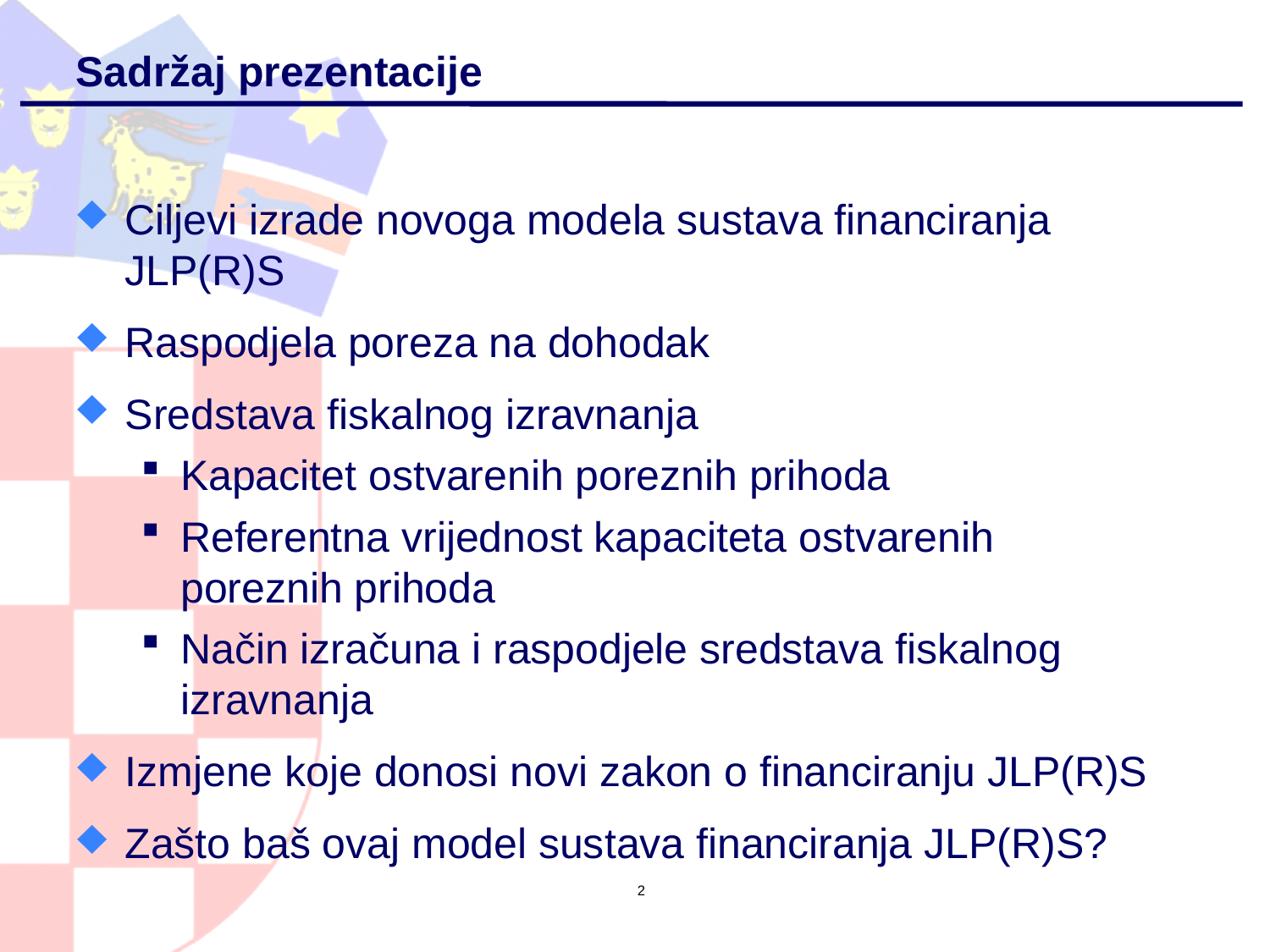

# Sadržaj prezentacije
Ciljevi izrade novoga modela sustava financiranja JLP(R)S
Raspodjela poreza na dohodak
Sredstava fiskalnog izravnanja
Kapacitet ostvarenih poreznih prihoda
Referentna vrijednost kapaciteta ostvarenih poreznih prihoda
Način izračuna i raspodjele sredstava fiskalnog izravnanja
Izmjene koje donosi novi zakon o financiranju JLP(R)S
Zašto baš ovaj model sustava financiranja JLP(R)S?

2